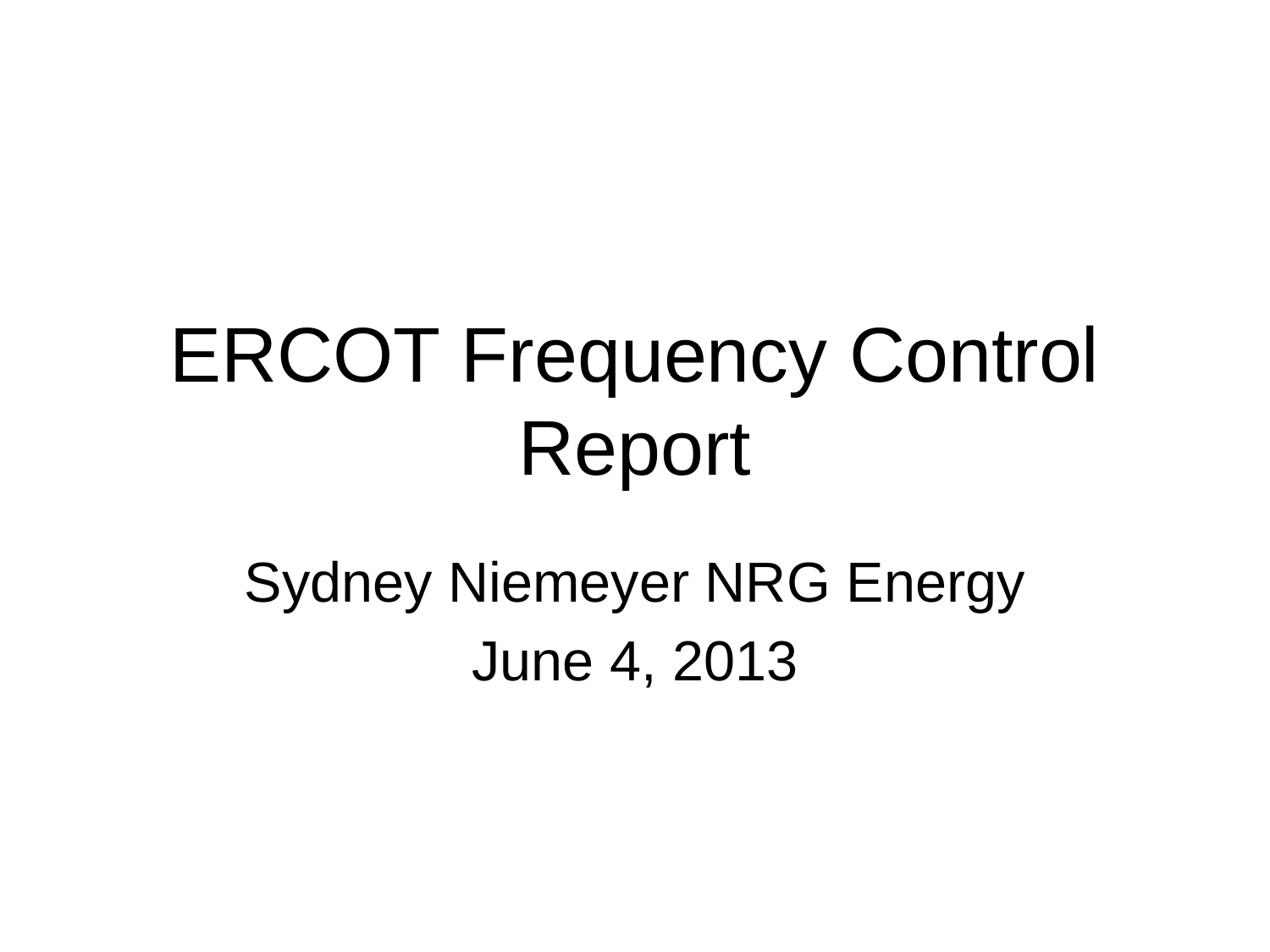

# ERCOT Frequency Control Report
Sydney Niemeyer NRG Energy
June 4, 2013